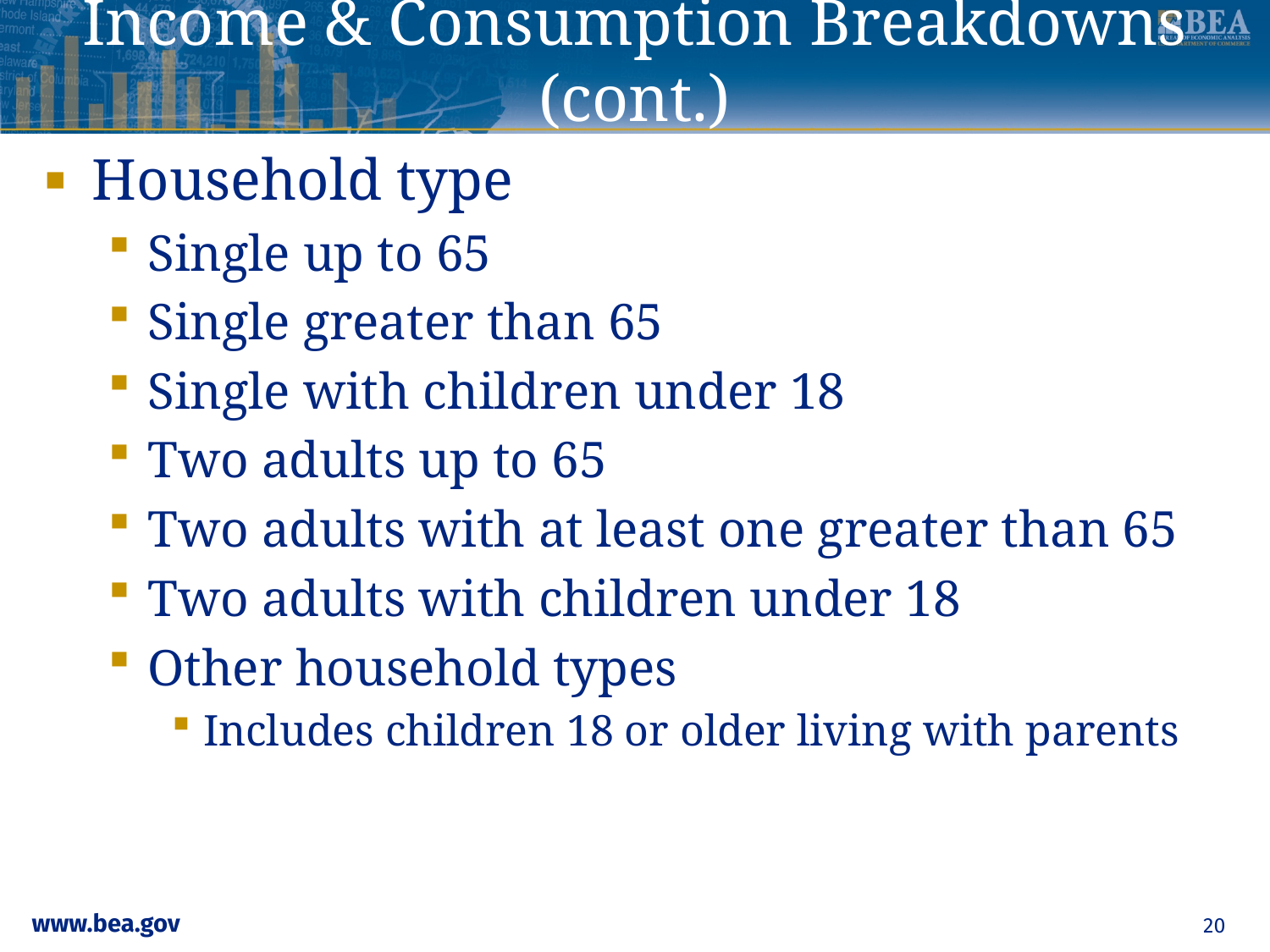

# Income & Consumption Breakdowns (cont.)
Household type
Single up to 65
Single greater than 65
Single with children under 18
Two adults up to 65
Two adults with at least one greater than 65
Two adults with children under 18
Other household types
Includes children 18 or older living with parents

20